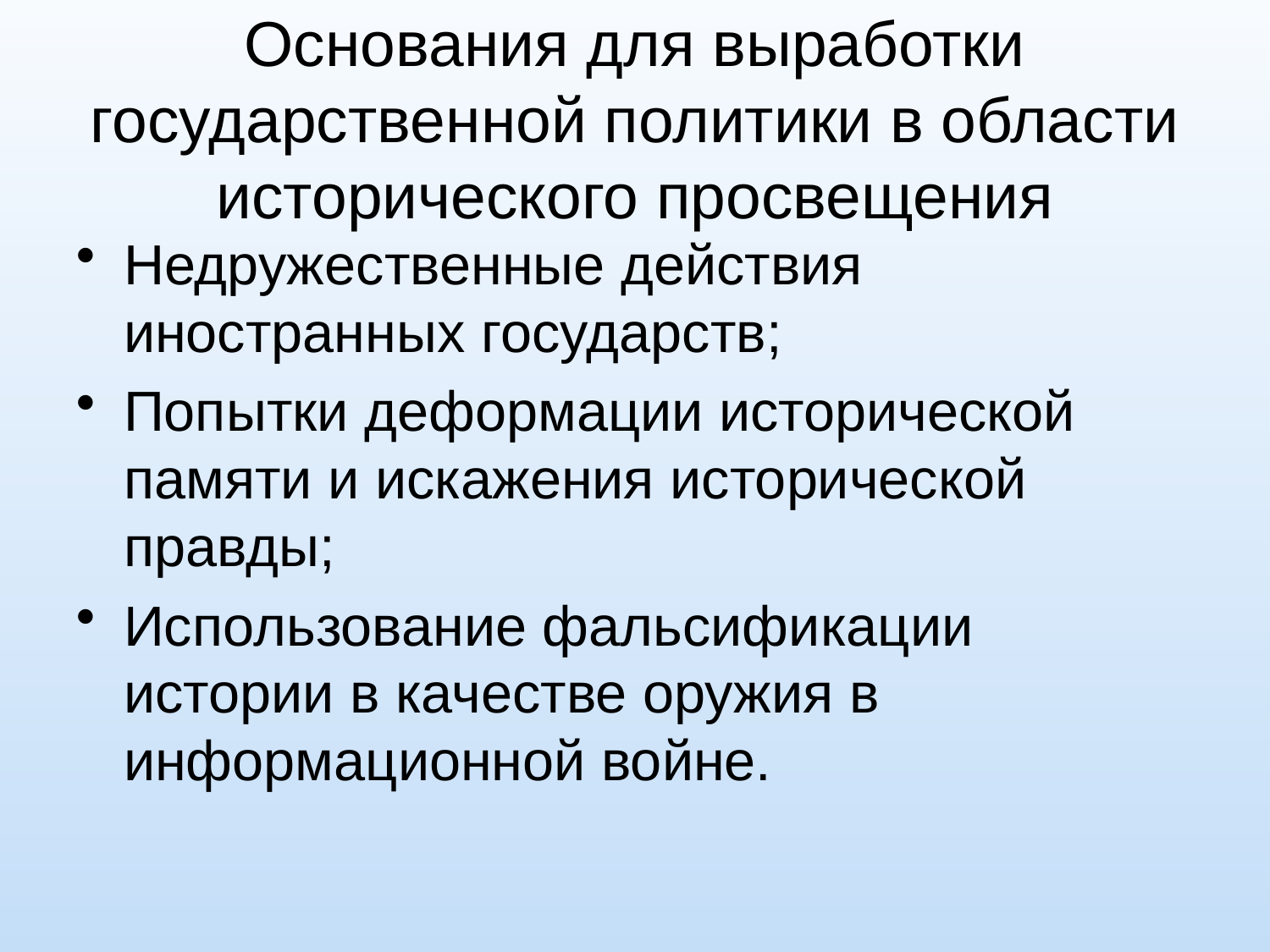

# Основания для выработки государственной политики в области исторического просвещения
Недружественные действия иностранных государств;
Попытки деформации исторической памяти и искажения исторической правды;
Использование фальсификации истории в качестве оружия в информационной войне.